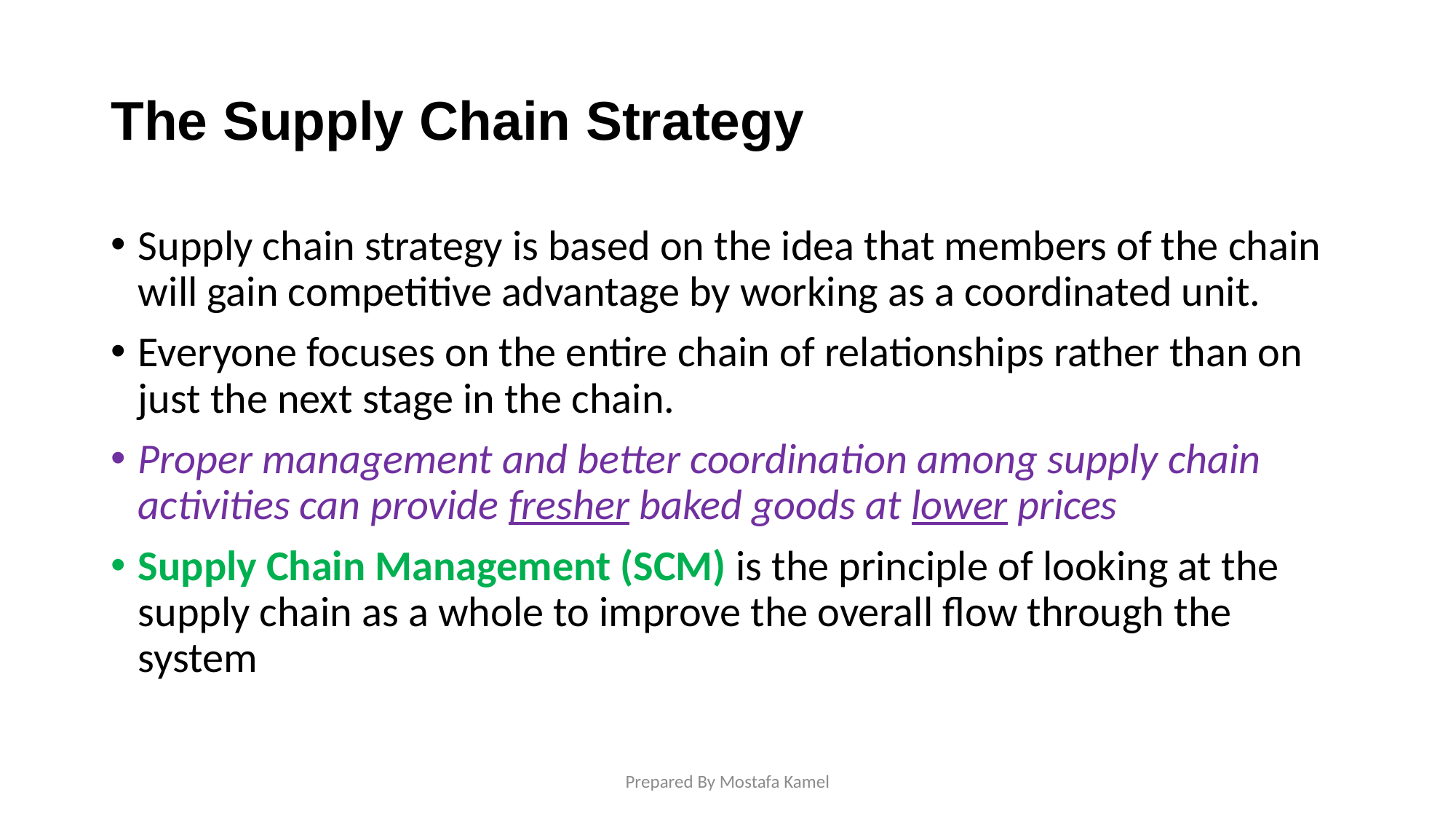

# The Supply Chain Strategy
Supply chain strategy is based on the idea that members of the chain will gain competitive advantage by working as a coordinated unit.
Everyone focuses on the entire chain of relationships rather than on just the next stage in the chain.
Proper management and better coordination among supply chain activities can provide fresher baked goods at lower prices
Supply Chain Management (SCM) is the principle of looking at the supply chain as a whole to improve the overall flow through the system
Prepared By Mostafa Kamel